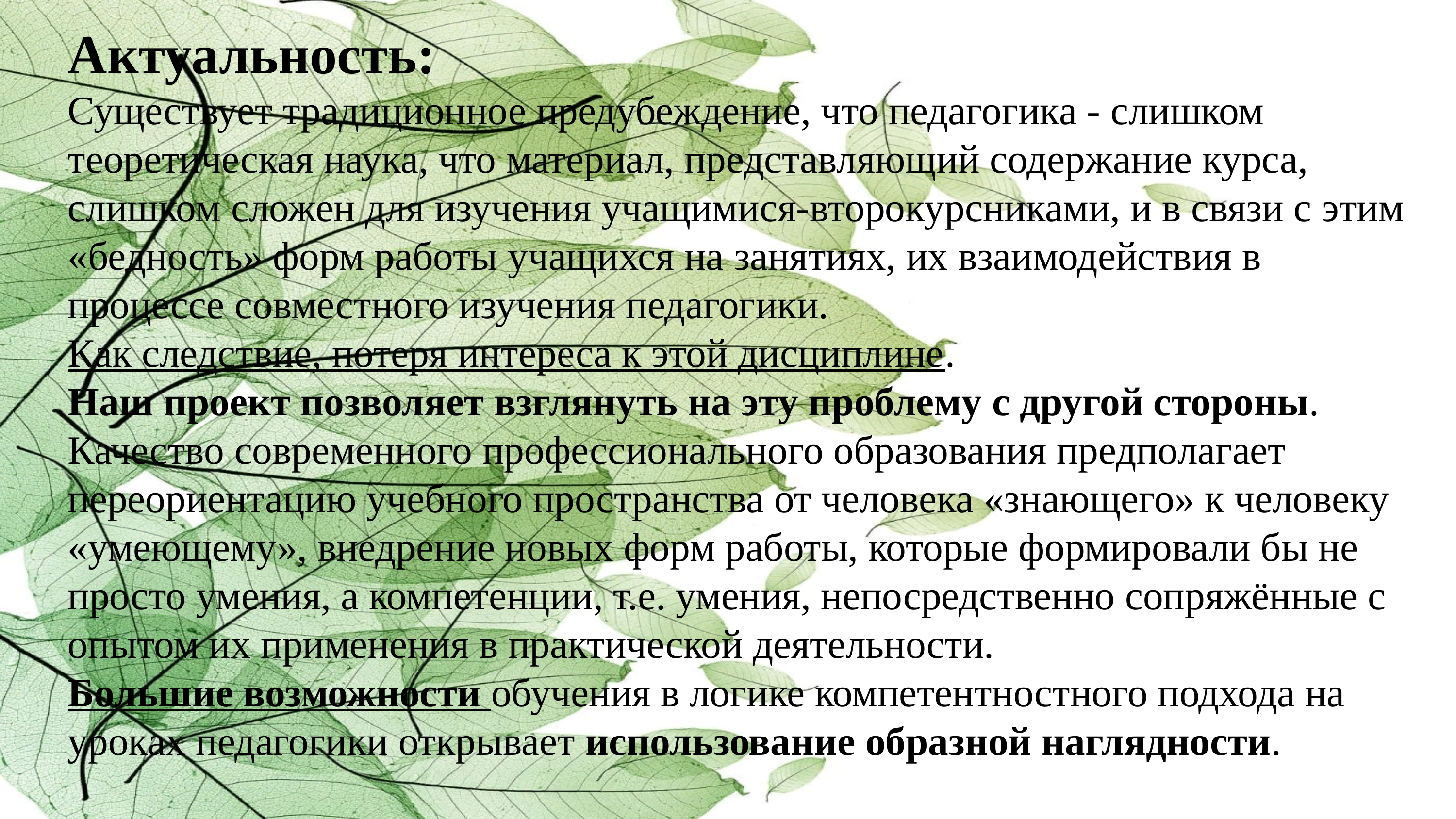

Актуальность:
Существует традиционное предубеждение, что педагогика - слишком теоретическая наука, что материал, представляющий содержание курса, слишком сложен для изучения учащимися-второкурсниками, и в связи с этим «бедность» форм работы учащихся на занятиях, их взаимодействия в процессе совместного изучения педагогики.
Как следствие, потеря интереса к этой дисциплине.
Наш проект позволяет взглянуть на эту проблему с другой стороны.
Качество современного профессионального образования предполагает переориентацию учебного пространства от человека «знающего» к человеку «умеющему», внедрение новых форм работы, которые формировали бы не просто умения, а компетенции, т.е. умения, непосредственно сопряжённые с опытом их применения в практической деятельности.
Большие возможности обучения в логике компетентностного подхода на уроках педагогики открывает использование образной наглядности.